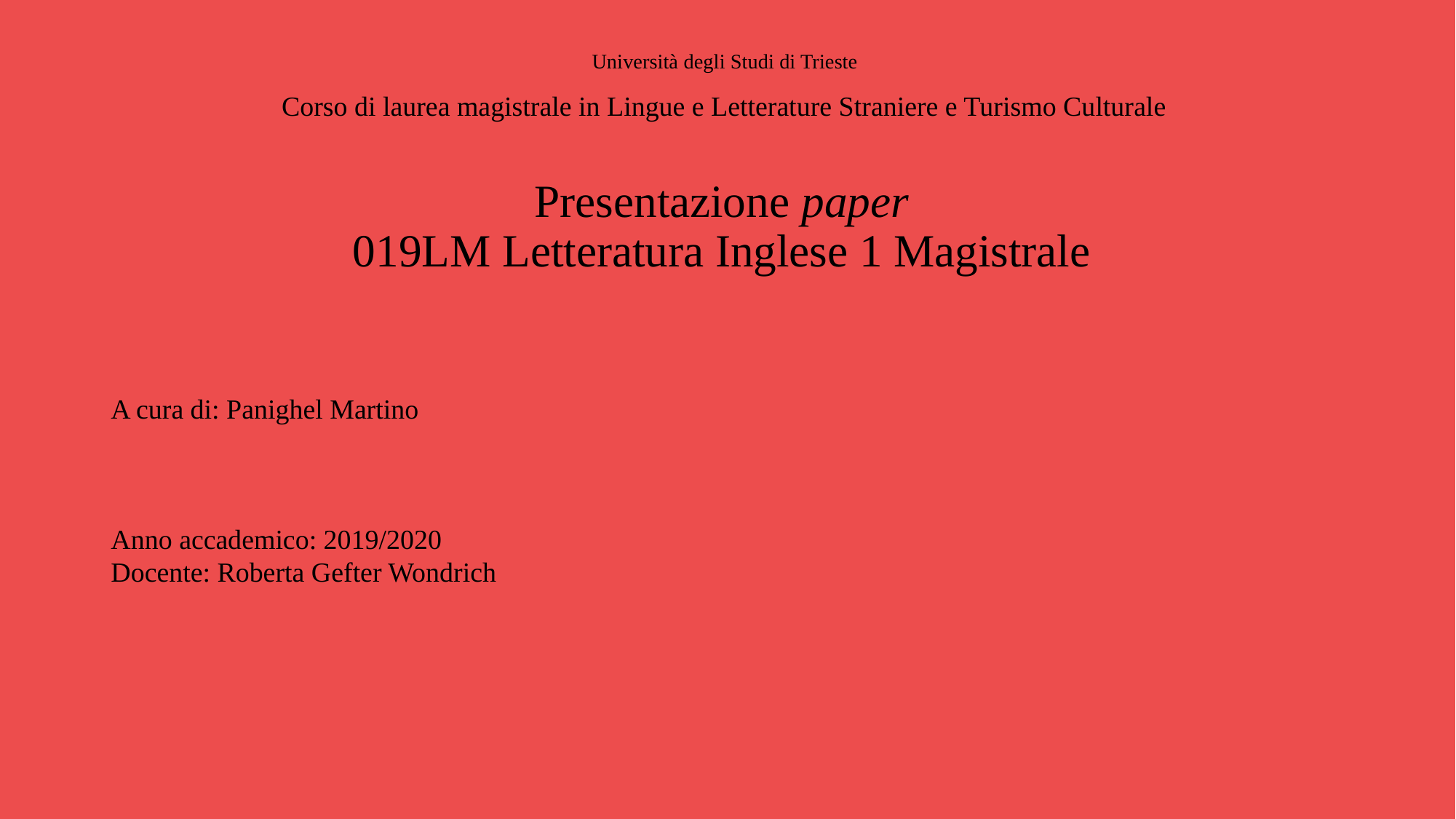

# Università degli Studi di Trieste

Corso di laurea magistrale in Lingue e Letterature Straniere e Turismo Culturale

Presentazione paper
019LM Letteratura Inglese 1 Magistrale

A cura di: Panighel Martino

Anno accademico: 2019/2020
Docente: Roberta Gefter Wondrich